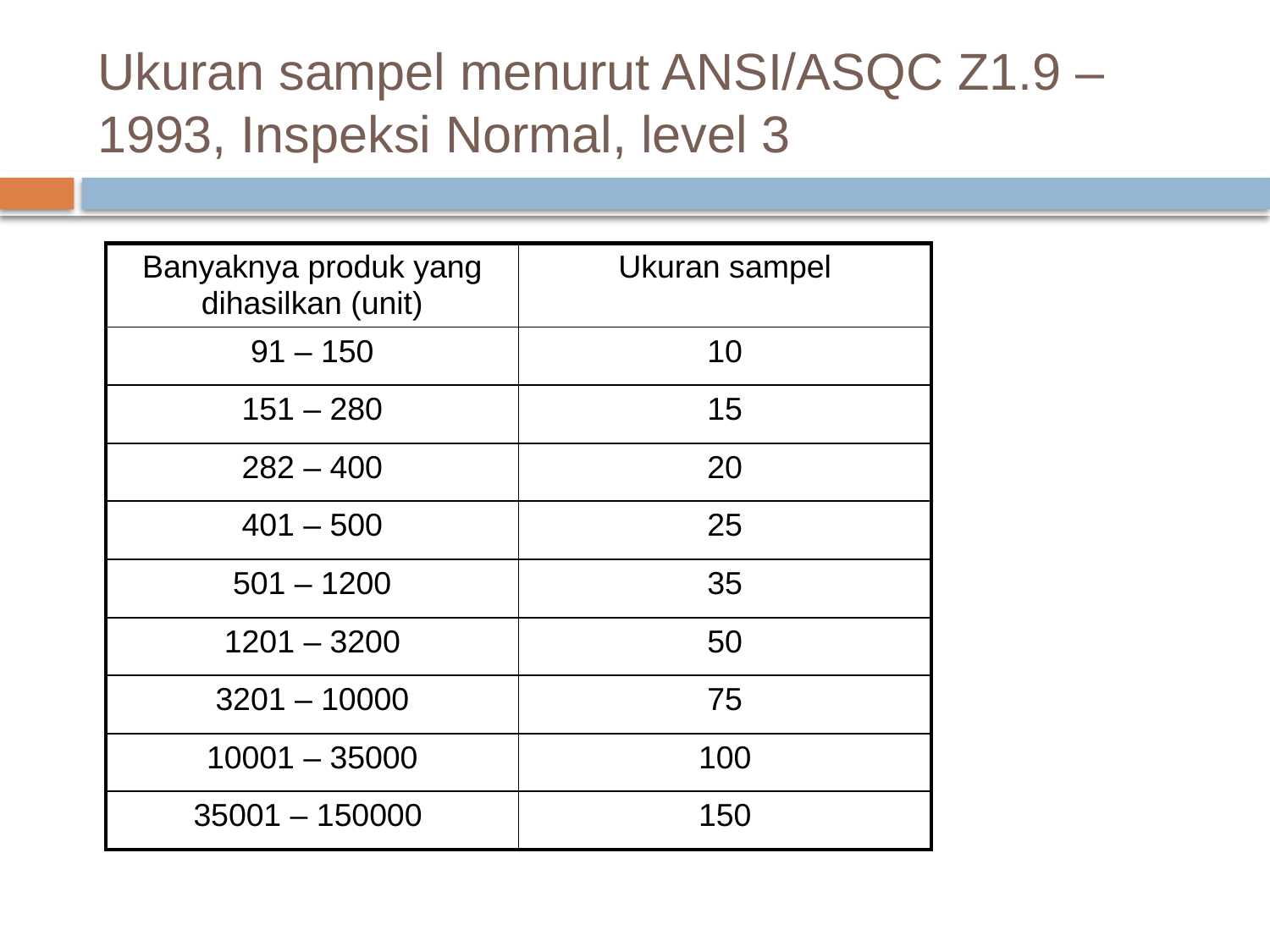

# Ukuran sampel menurut ANSI/ASQC Z1.9 – 1993, Inspeksi Normal, level 3
| Banyaknya produk yang dihasilkan (unit) | Ukuran sampel |
| --- | --- |
| 91 – 150 | 10 |
| 151 – 280 | 15 |
| 282 – 400 | 20 |
| 401 – 500 | 25 |
| 501 – 1200 | 35 |
| 1201 – 3200 | 50 |
| 3201 – 10000 | 75 |
| 10001 – 35000 | 100 |
| 35001 – 150000 | 150 |